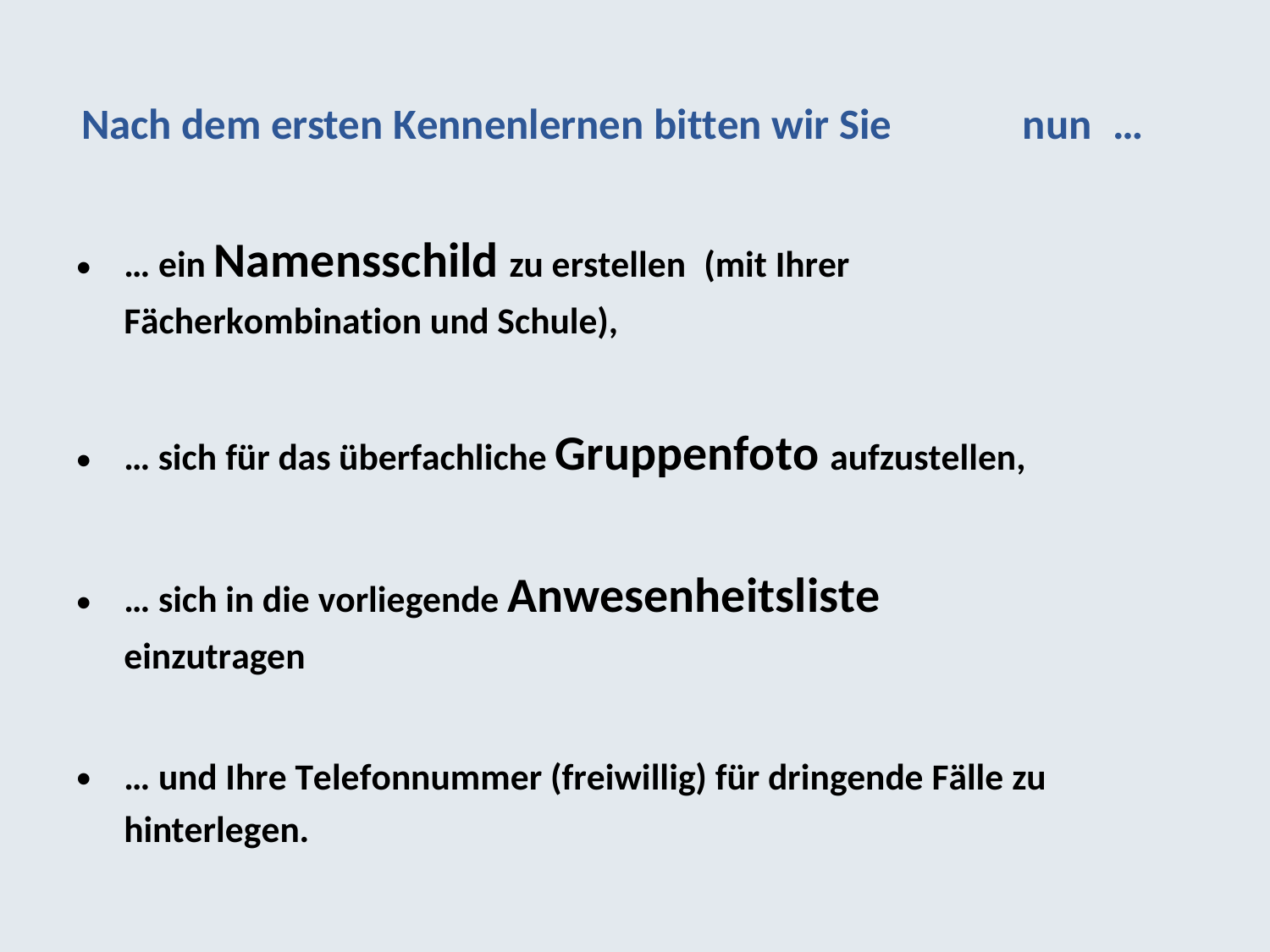

Nach dem ersten Kennenlernen bitten wir Sie
nun
…
… ein Namensschild zu erstellen (mit Ihrer
Fächerkombination und Schule),
•
… sich für das überfachliche Gruppenfoto aufzustellen,
•
… sich in die vorliegende Anwesenheitsliste
einzutragen
•
•
… und Ihre Telefonnummer (freiwillig) für dringende Fälle zu
hinterlegen.